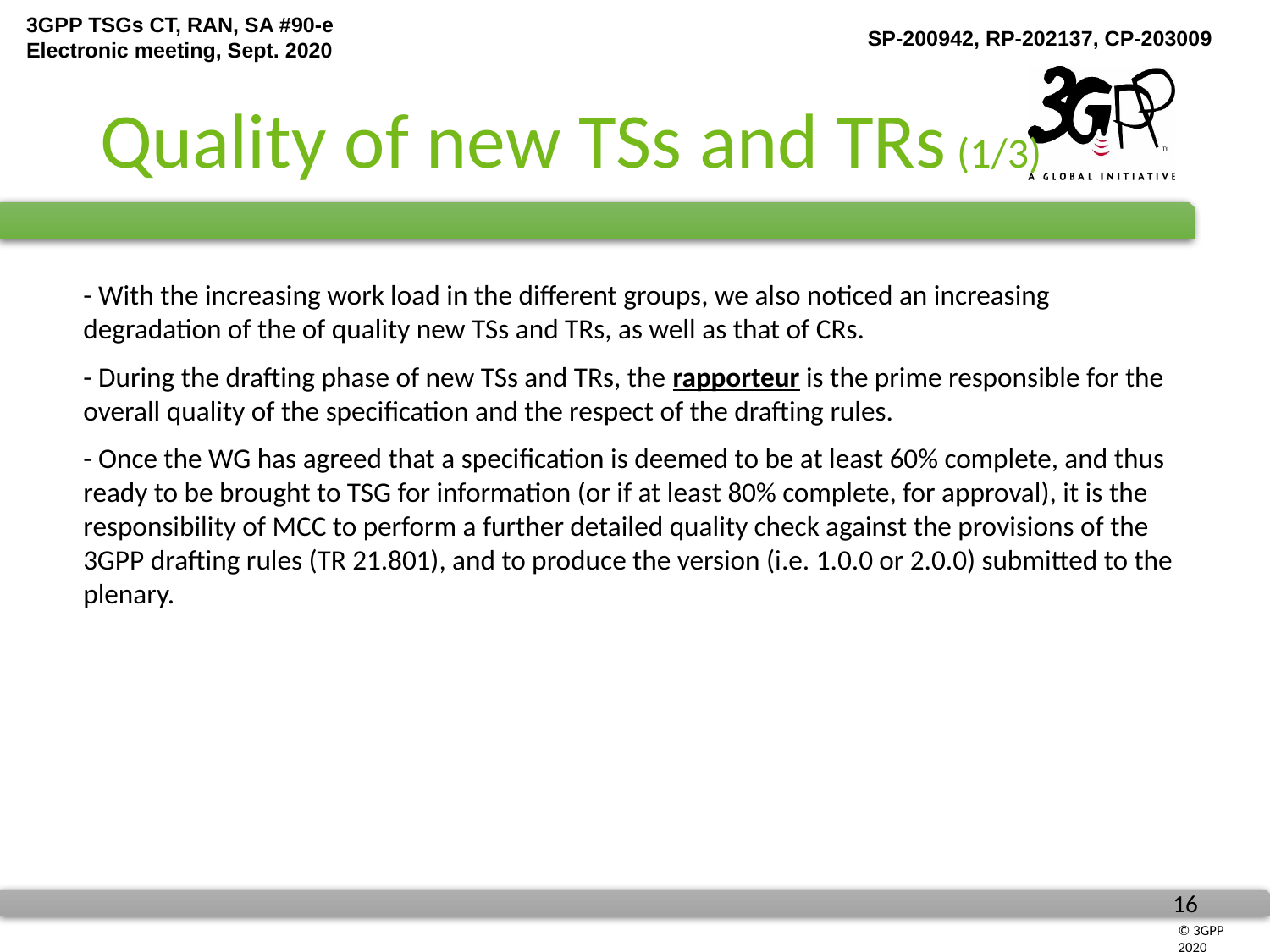

Quality of new TSs and TRs (1/3)
- With the increasing work load in the different groups, we also noticed an increasing degradation of the of quality new TSs and TRs, as well as that of CRs.
- During the drafting phase of new TSs and TRs, the rapporteur is the prime responsible for the overall quality of the specification and the respect of the drafting rules.
- Once the WG has agreed that a specification is deemed to be at least 60% complete, and thus ready to be brought to TSG for information (or if at least 80% complete, for approval), it is the responsibility of MCC to perform a further detailed quality check against the provisions of the 3GPP drafting rules (TR 21.801), and to produce the version (i.e. 1.0.0 or 2.0.0) submitted to the plenary.